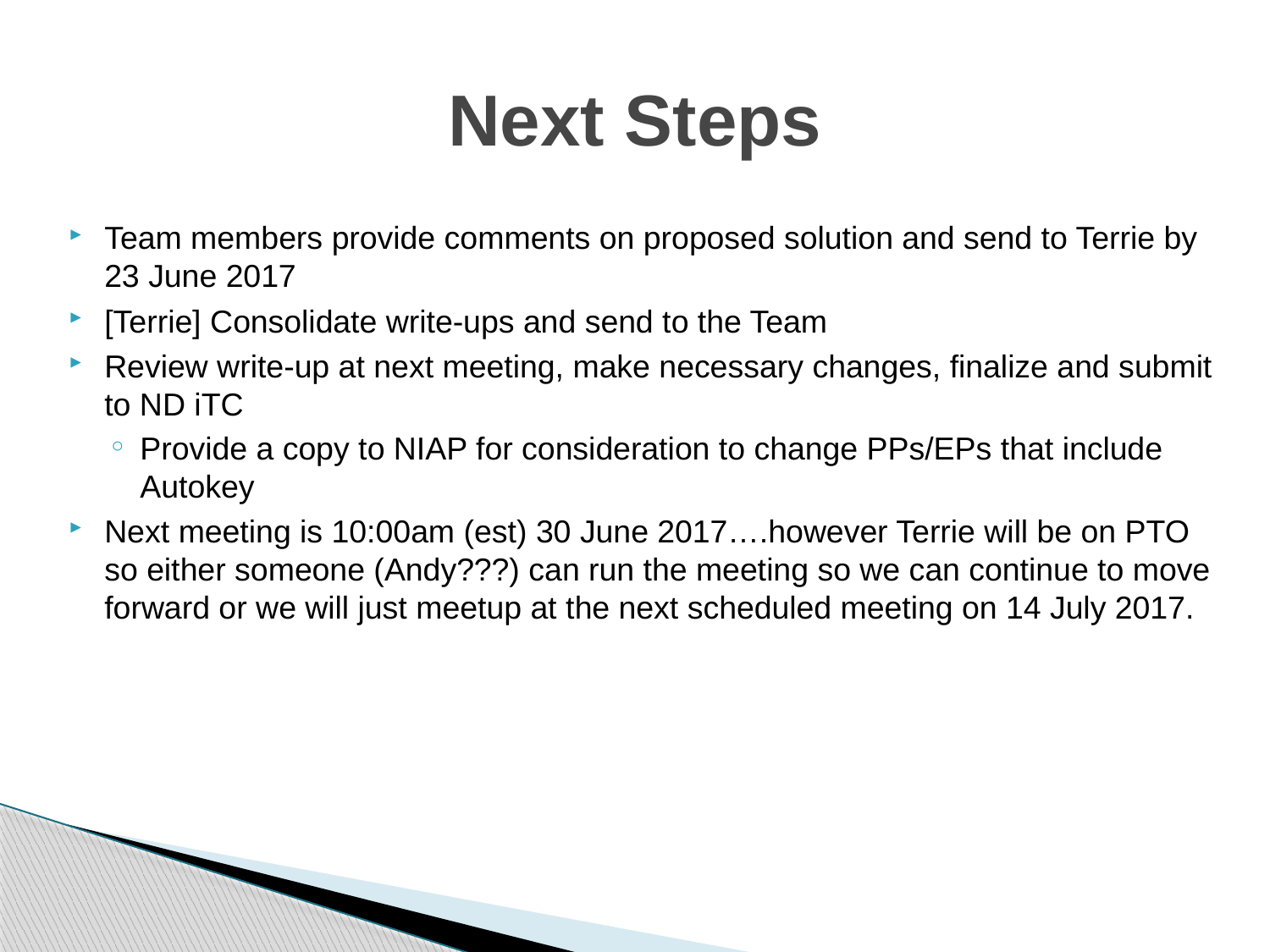

# Next Steps
Team members provide comments on proposed solution and send to Terrie by 23 June 2017
[Terrie] Consolidate write-ups and send to the Team
Review write-up at next meeting, make necessary changes, finalize and submit to ND iTC
Provide a copy to NIAP for consideration to change PPs/EPs that include Autokey
Next meeting is 10:00am (est) 30 June 2017….however Terrie will be on PTO so either someone (Andy???) can run the meeting so we can continue to move forward or we will just meetup at the next scheduled meeting on 14 July 2017.